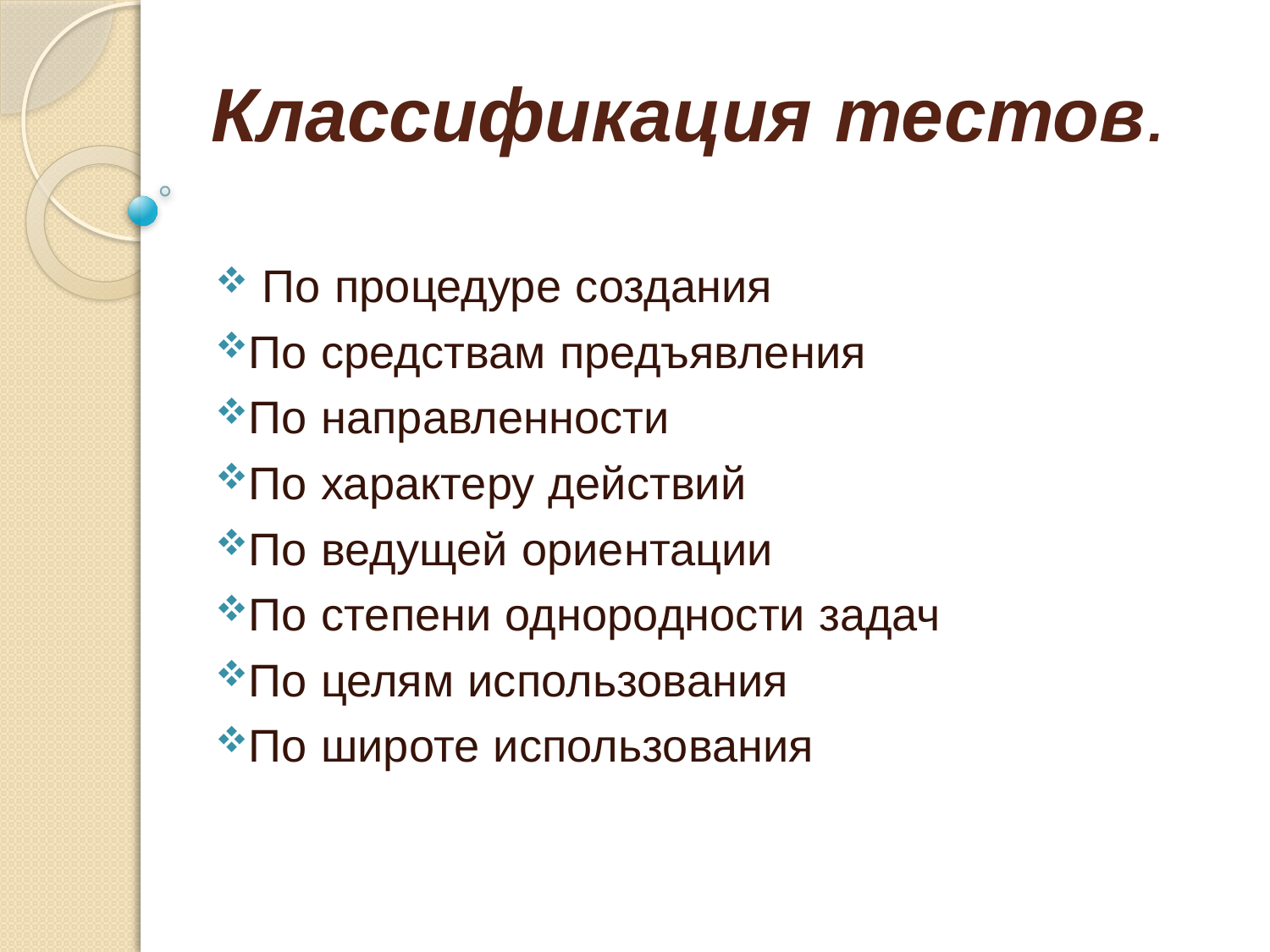

# Классификация тестов.
 По процедуре создания
По средствам предъявления
По направленности
По характеру действий
По ведущей ориентации
По степени однородности задач
По целям использования
По широте использования